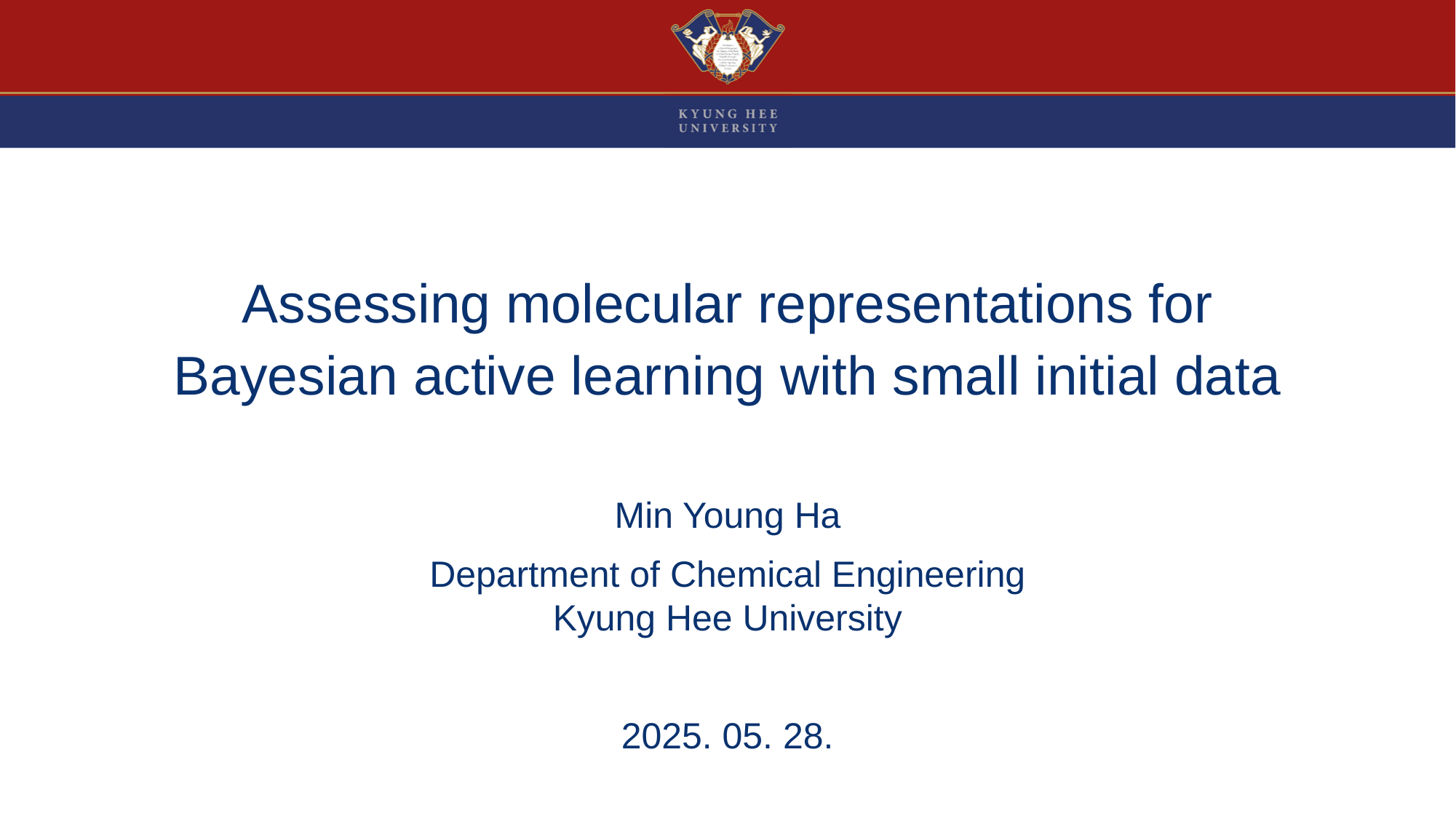

# Assessing molecular representations for Bayesian active learning with small initial data
Min Young Ha
Department of Chemical Engineering
Kyung Hee University

2025. 05. 28.